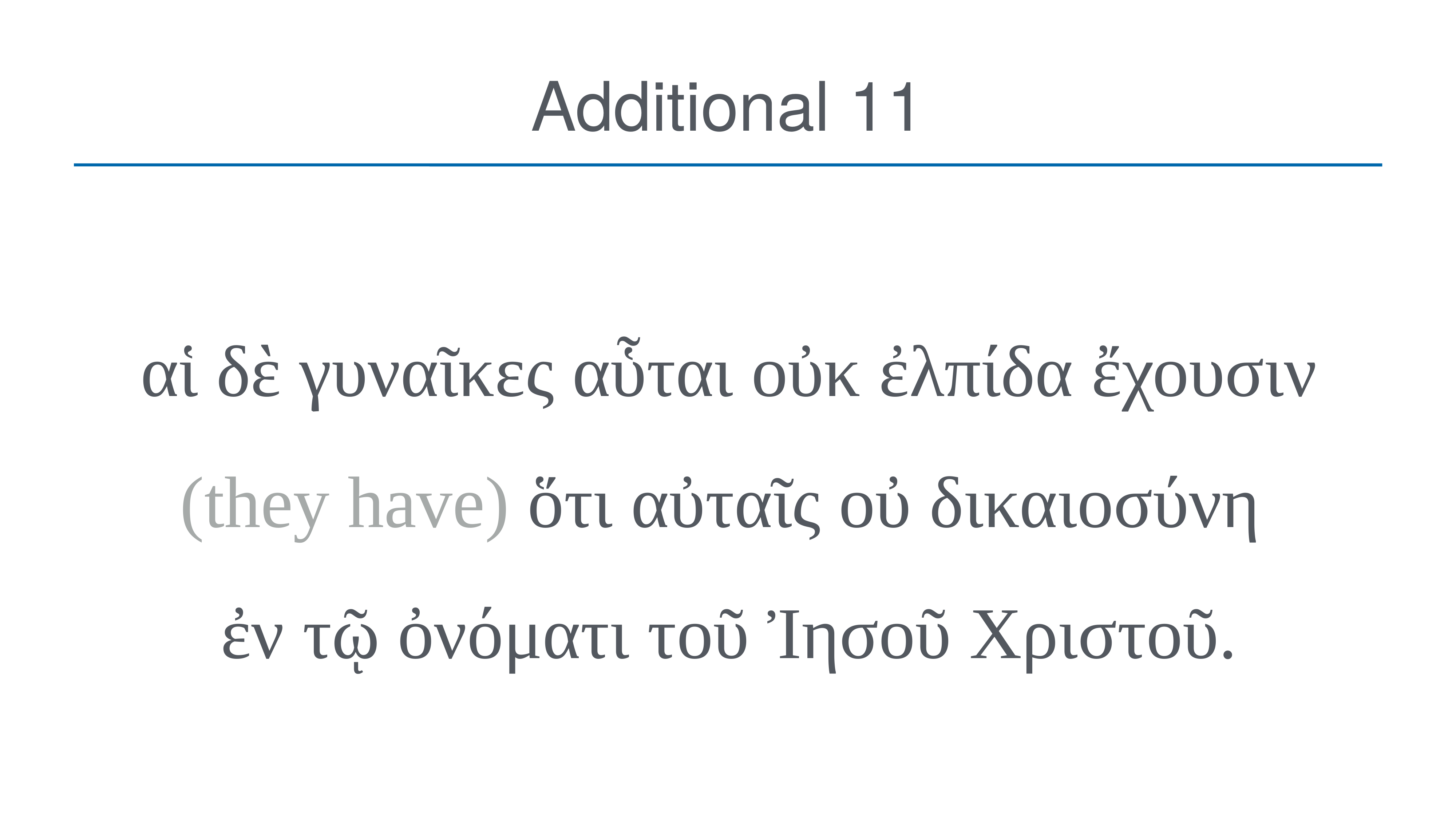

# Additional 11
αἱ δὲ γυναῖκες αὗται οὐκ ἐλπίδα ἔχουσιν (they have) ὅτι αὐταῖς οὐ δικαιοσύνη
ἐν τῷ ὀνόματι τοῦ Ἰησοῦ Χριστοῦ.